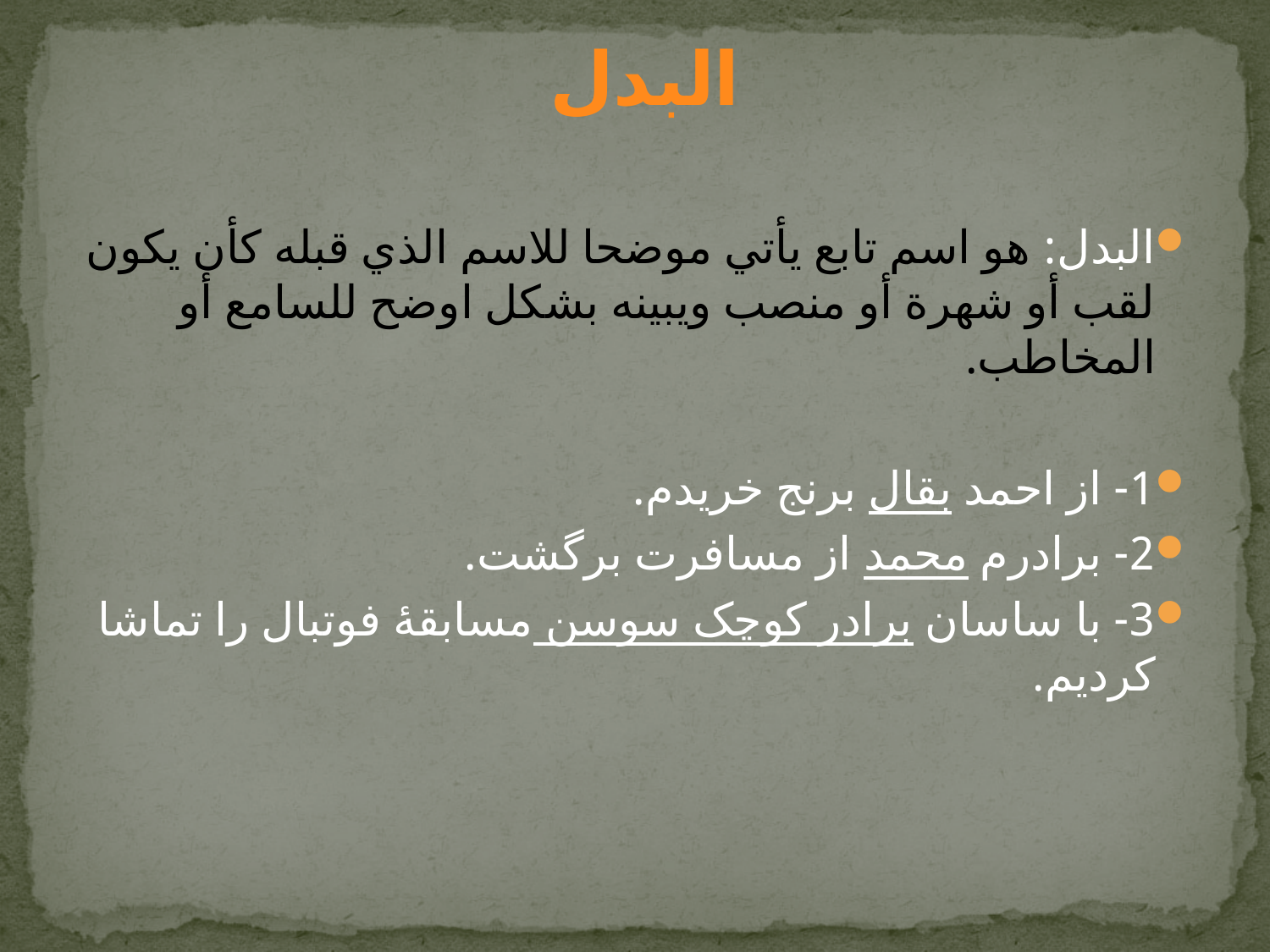

# البدل
البدل: هو اسم تابع يأتي موضحا للاسم الذي قبله كأن يكون لقب أو شهرة أو منصب ويبينه بشكل اوضح للسامع أو المخاطب.

1- از احمد بقال برنج خریدم.
2- برادرم محمد از مسافرت برگشت.
3- با ساسان برادر کوچک سوسن مسابقۀ فوتبال را تماشا کردیم.